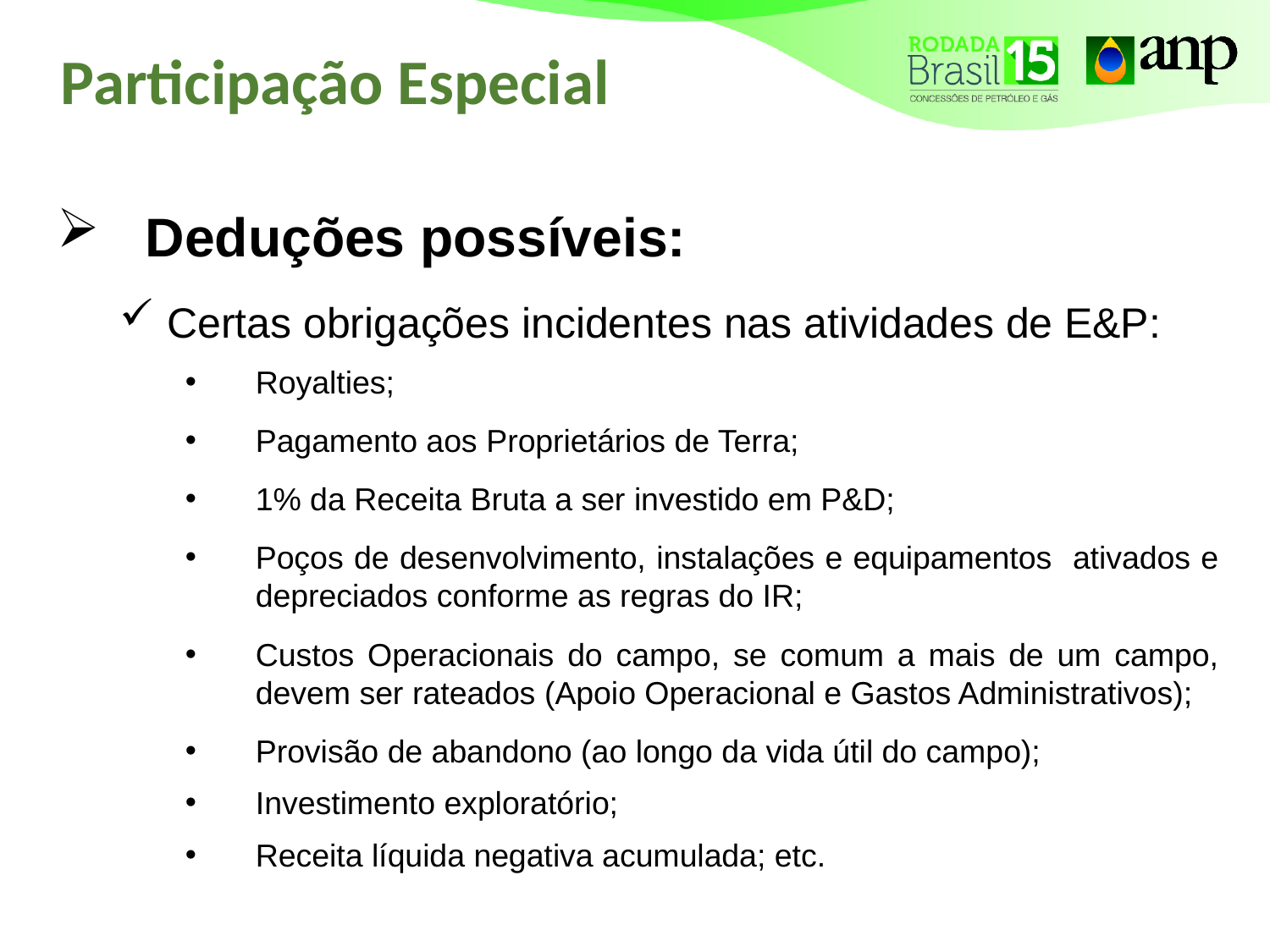

# Participação Especial
Deduções possíveis:
Certas obrigações incidentes nas atividades de E&P:
Royalties;
Pagamento aos Proprietários de Terra;
1% da Receita Bruta a ser investido em P&D;
Poços de desenvolvimento, instalações e equipamentos  ativados e depreciados conforme as regras do IR;
Custos Operacionais do campo, se comum a mais de um campo, devem ser rateados (Apoio Operacional e Gastos Administrativos);
Provisão de abandono (ao longo da vida útil do campo);
Investimento exploratório;
Receita líquida negativa acumulada; etc.